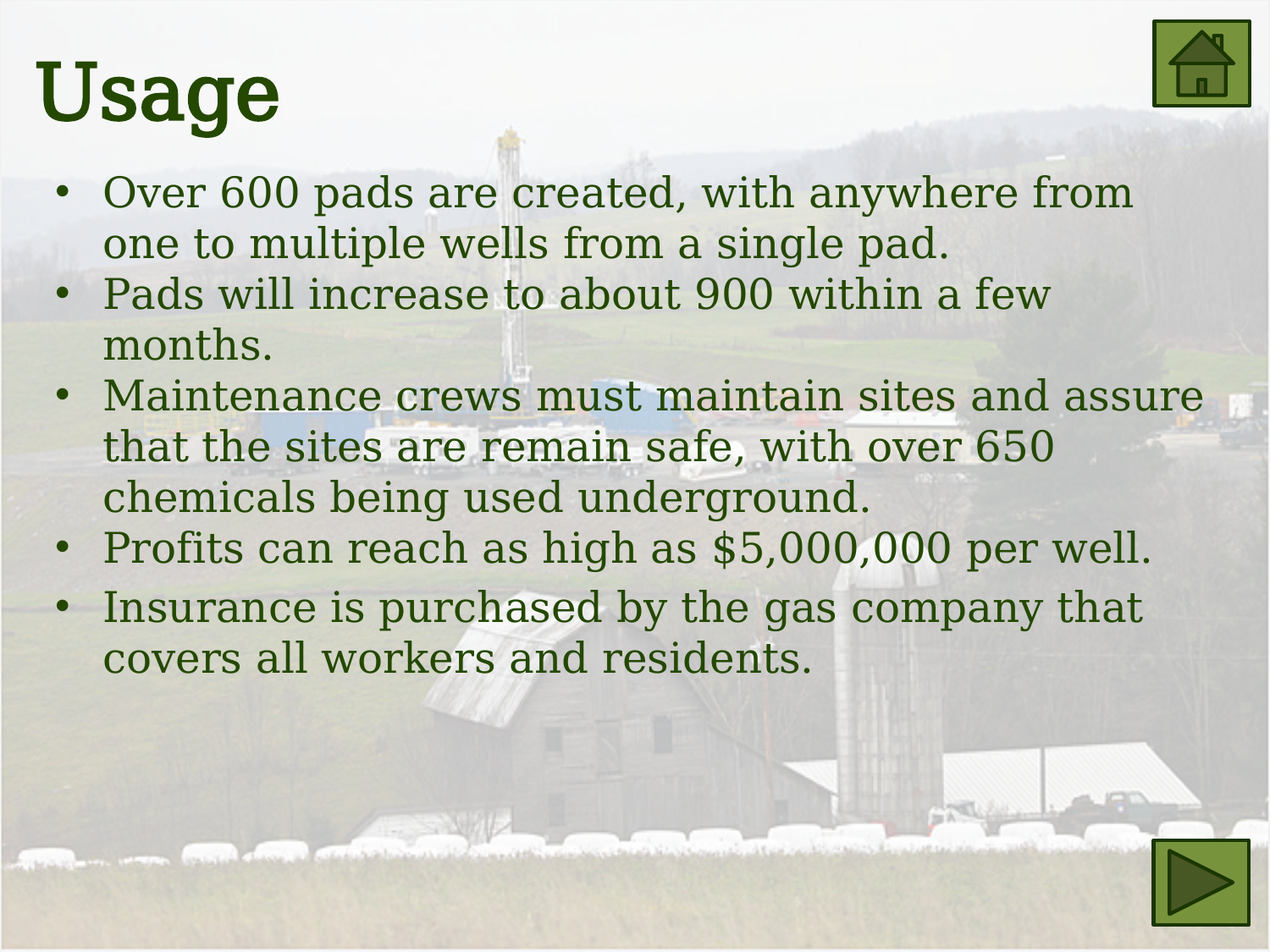

# Usage
Over 600 pads are created, with anywhere from one to multiple wells from a single pad.
Pads will increase to about 900 within a few months.
Maintenance crews must maintain sites and assure that the sites are remain safe, with over 650 chemicals being used underground.
Profits can reach as high as $5,000,000 per well.
Insurance is purchased by the gas company that covers all workers and residents.